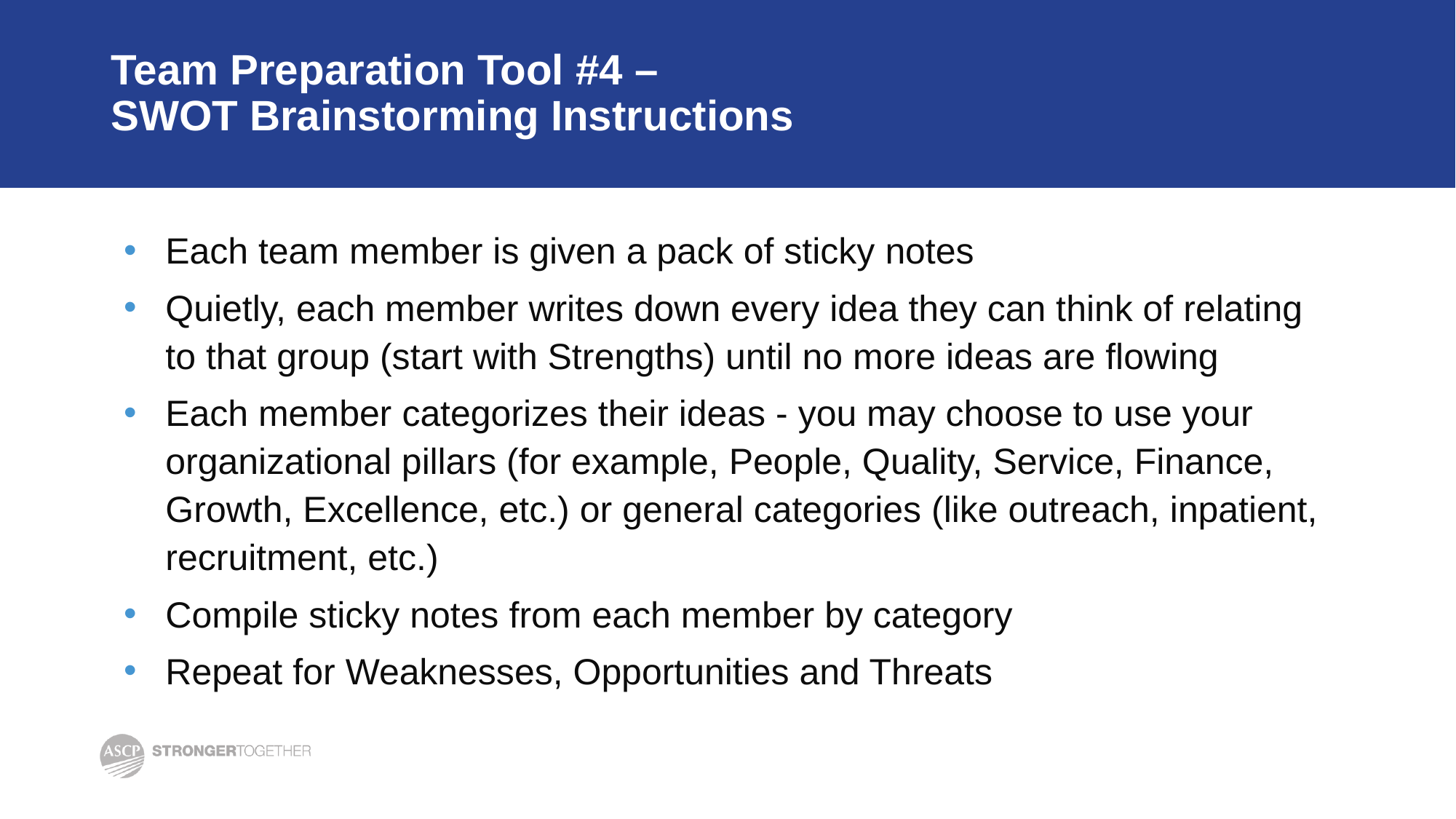

# Team Preparation Tool #4 – SWOT Brainstorming Instructions
Each team member is given a pack of sticky notes
Quietly, each member writes down every idea they can think of relating to that group (start with Strengths) until no more ideas are flowing
Each member categorizes their ideas - you may choose to use your organizational pillars (for example, People, Quality, Service, Finance, Growth, Excellence, etc.) or general categories (like outreach, inpatient, recruitment, etc.)
Compile sticky notes from each member by category
Repeat for Weaknesses, Opportunities and Threats